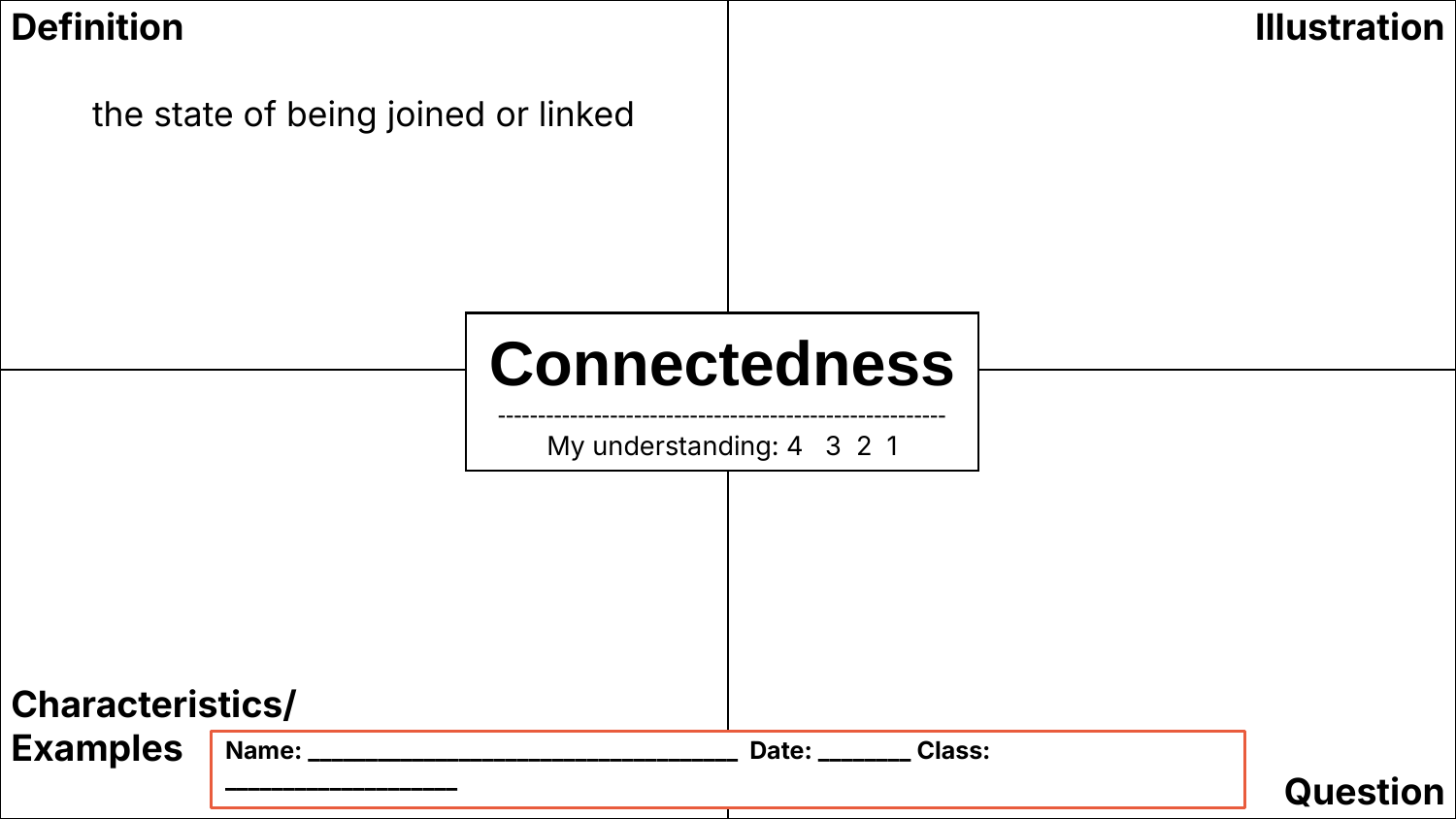

| Definition the state of being joined or linked | Illustration |
| --- | --- |
| Characteristics/ Examples | Question |
Connectedness
--------------------------------------------------------
My understanding: 4   3  2  1
Name: _____________________________________  Date: ________ Class: ____________________